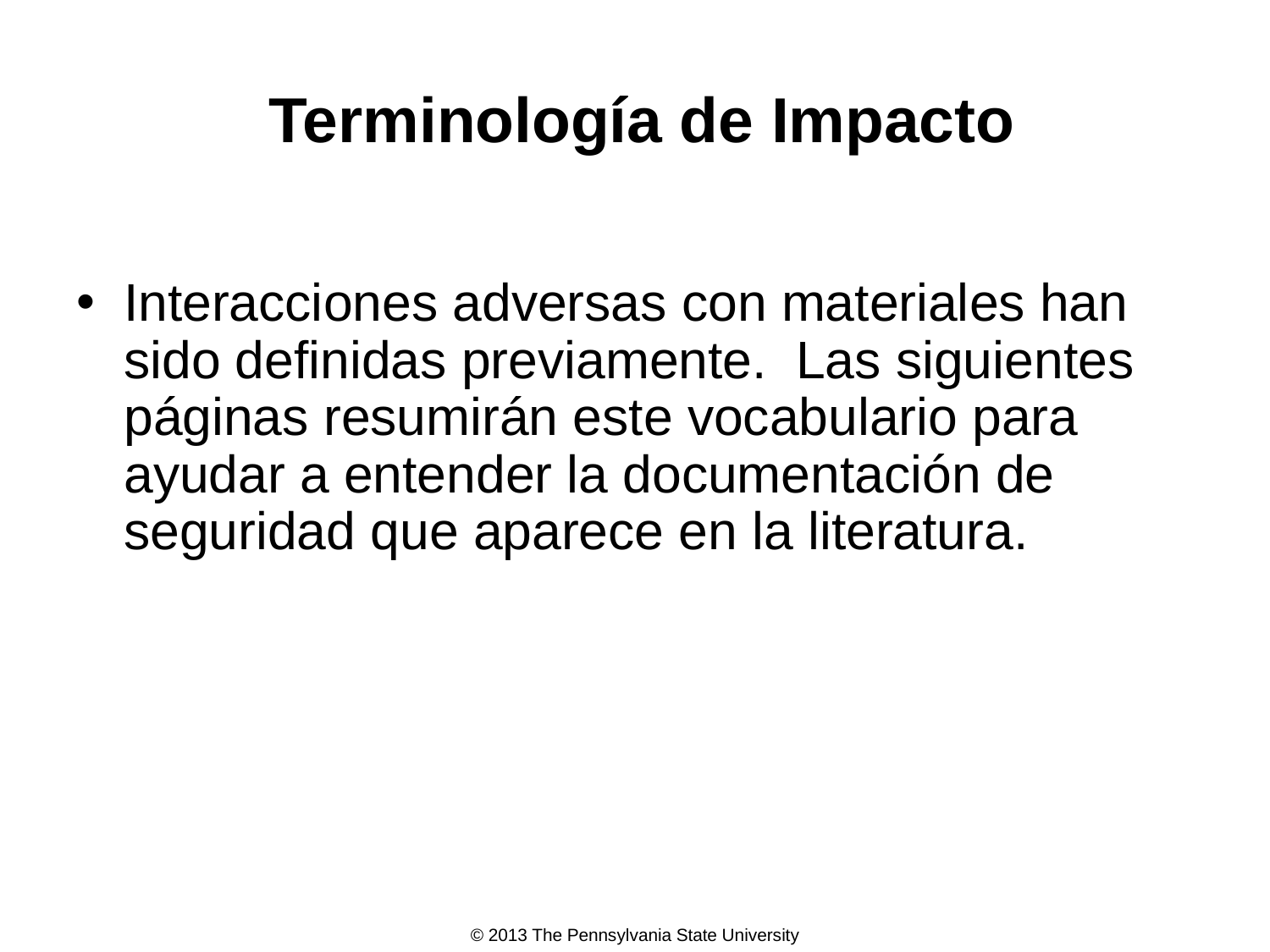

# Terminología de Impacto
Interacciones adversas con materiales han sido definidas previamente.  Las siguientes páginas resumirán este vocabulario para ayudar a entender la documentación de seguridad que aparece en la literatura.